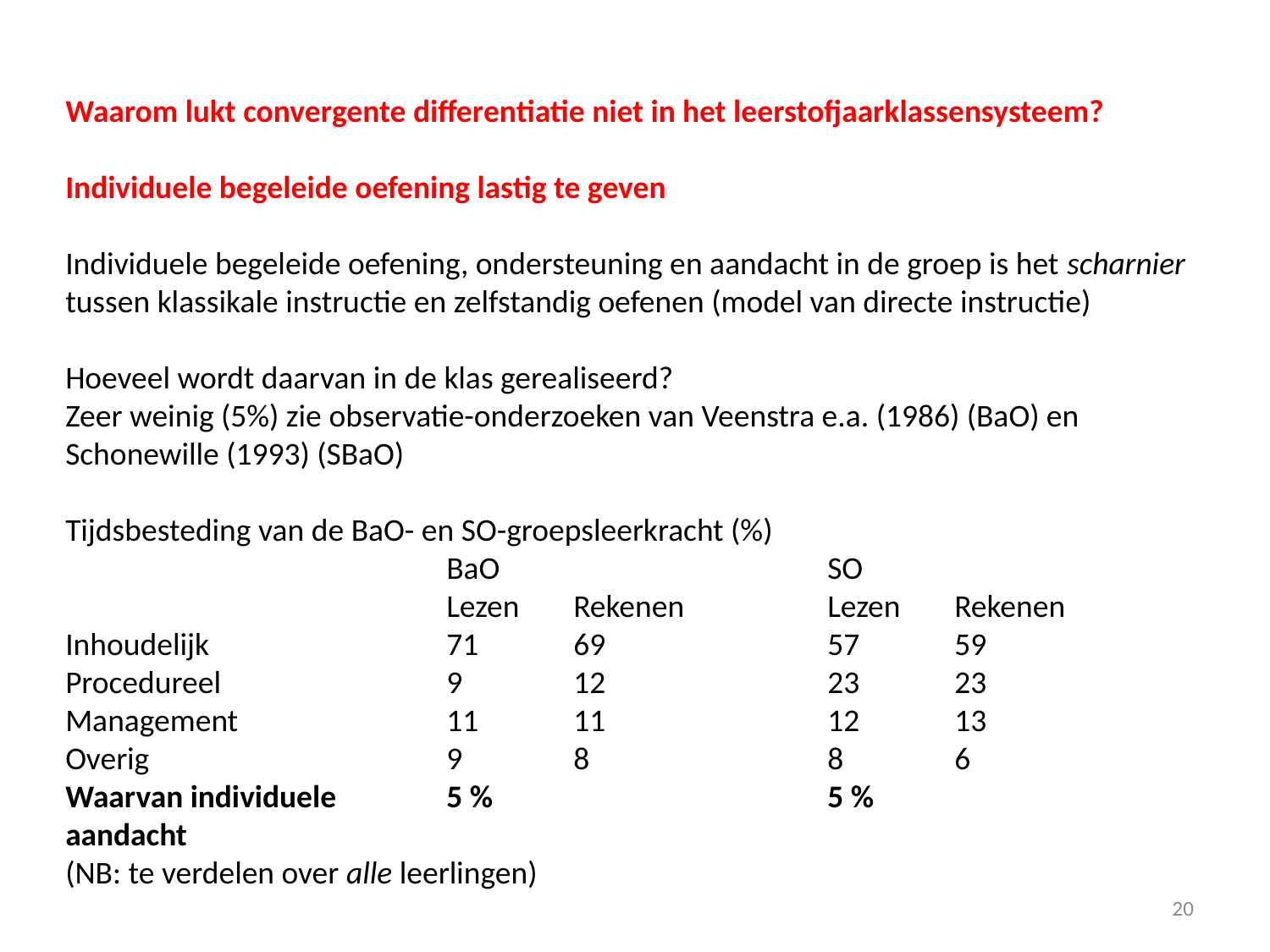

Waarom lukt convergente differentiatie niet in het leerstofjaarklassensysteem?

Individuele begeleide oefening lastig te geven

Individuele begeleide oefening, ondersteuning en aandacht in de groep is het scharnier tussen klassikale instructie en zelfstandig oefenen (model van directe instructie)

Hoeveel wordt daarvan in de klas gerealiseerd?
Zeer weinig (5%) zie observatie-onderzoeken van Veenstra e.a. (1986) (BaO) en Schonewille (1993) (SBaO)

Tijdsbesteding van de BaO- en SO-groepsleerkracht (%)
			BaO			SO
			Lezen	Rekenen		Lezen	Rekenen
Inhoudelijk		71	69		57	59
Procedureel		9	12		23	23
Management		11	11		12	13
Overig			9	8		8	6
Waarvan individuele	5 %			5 %
aandacht
(NB: te verdelen over alle leerlingen)
20